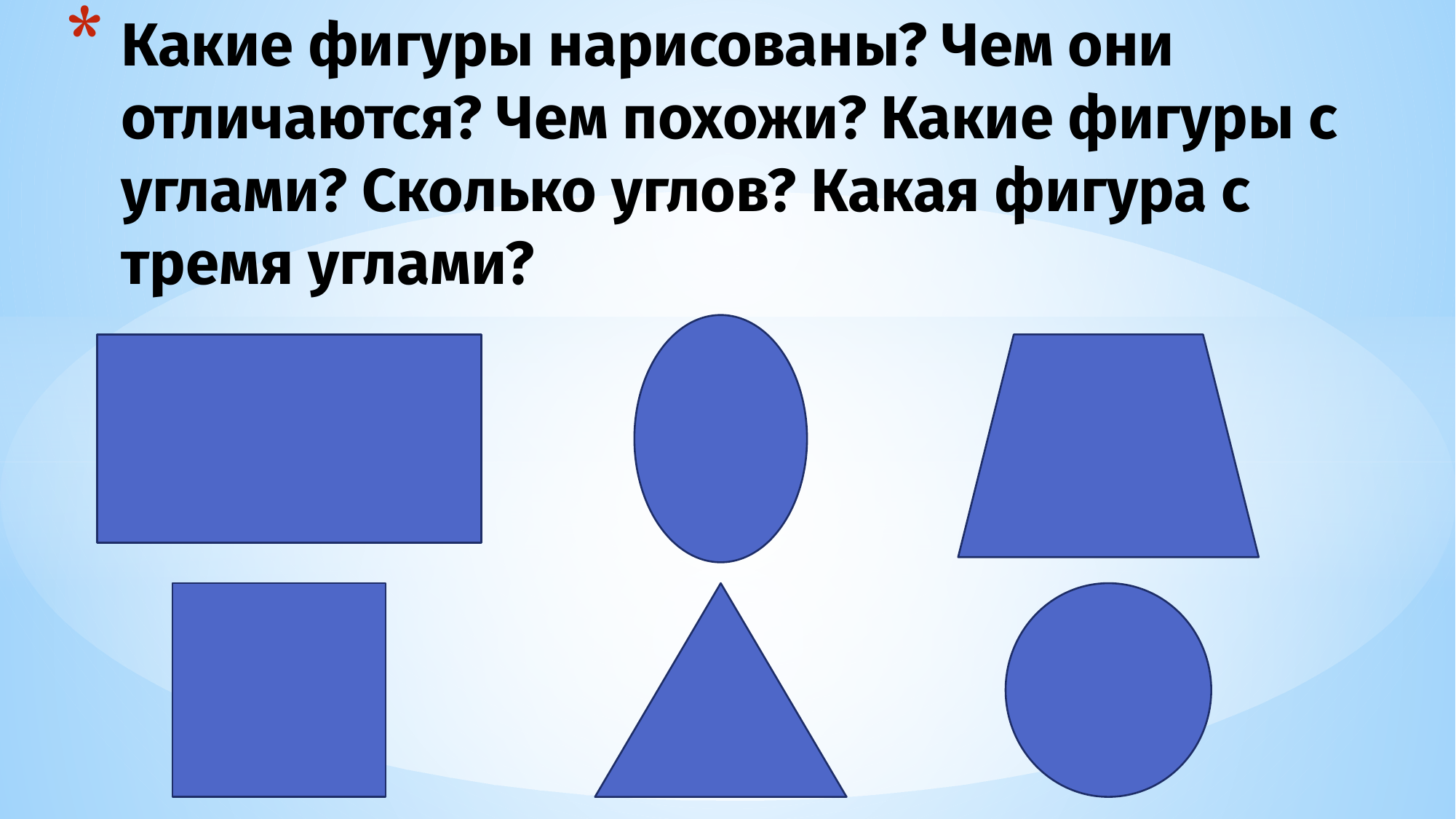

# Какие фигуры нарисованы? Чем они отличаются? Чем похожи? Какие фигуры с углами? Сколько углов? Какая фигура с тремя углами?